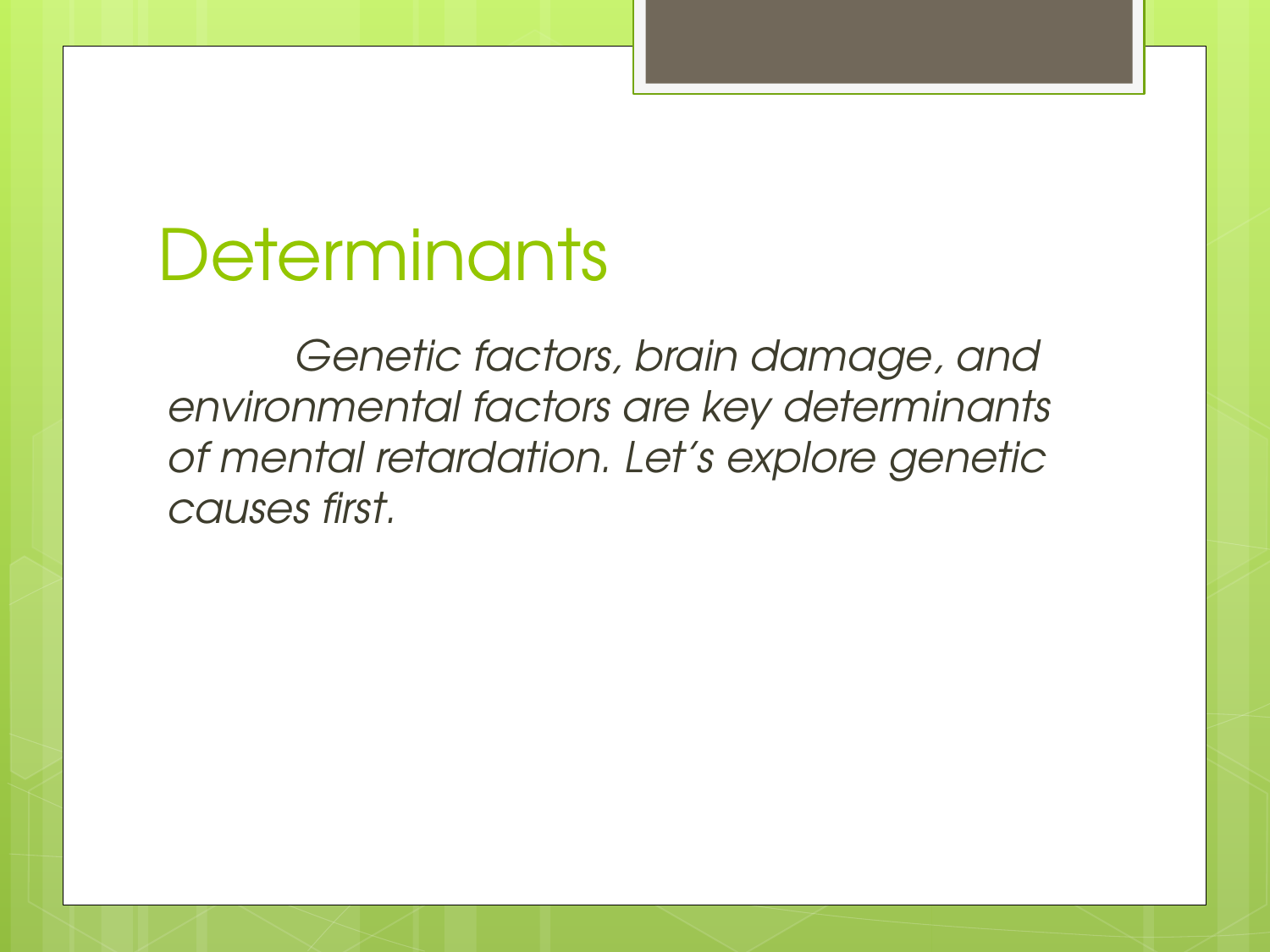

# Determinants
	Genetic factors, brain damage, and environmental factors are key determinants of mental retardation. Let’s explore genetic causes first.